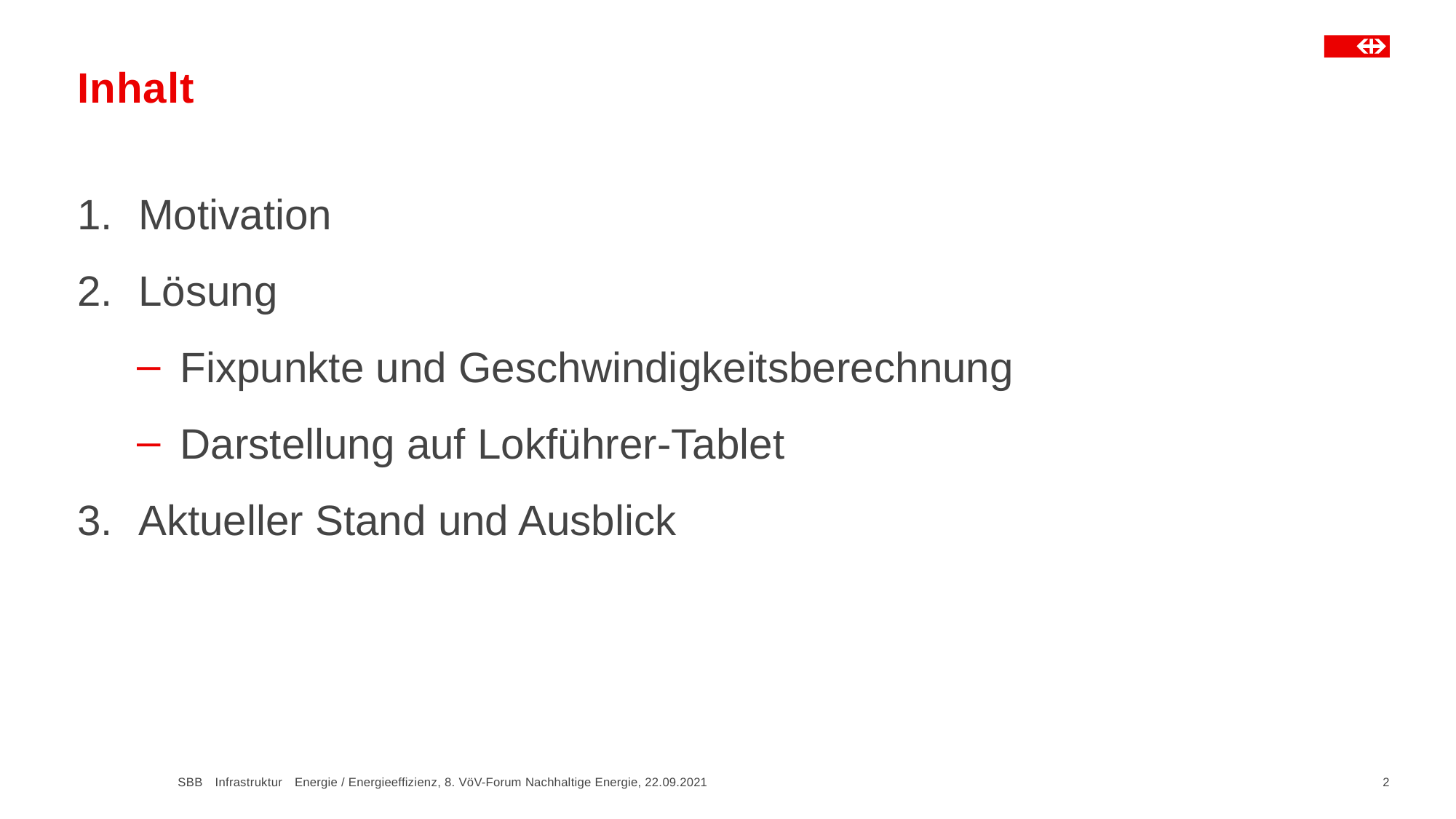

# Inhalt
Motivation
Lösung
Fixpunkte und Geschwindigkeitsberechnung
Darstellung auf Lokführer-Tablet
Aktueller Stand und Ausblick

SBB Infrastruktur Energie / Energieeffizienz, 8. VöV-Forum Nachhaltige Energie, 22.09.2021
2